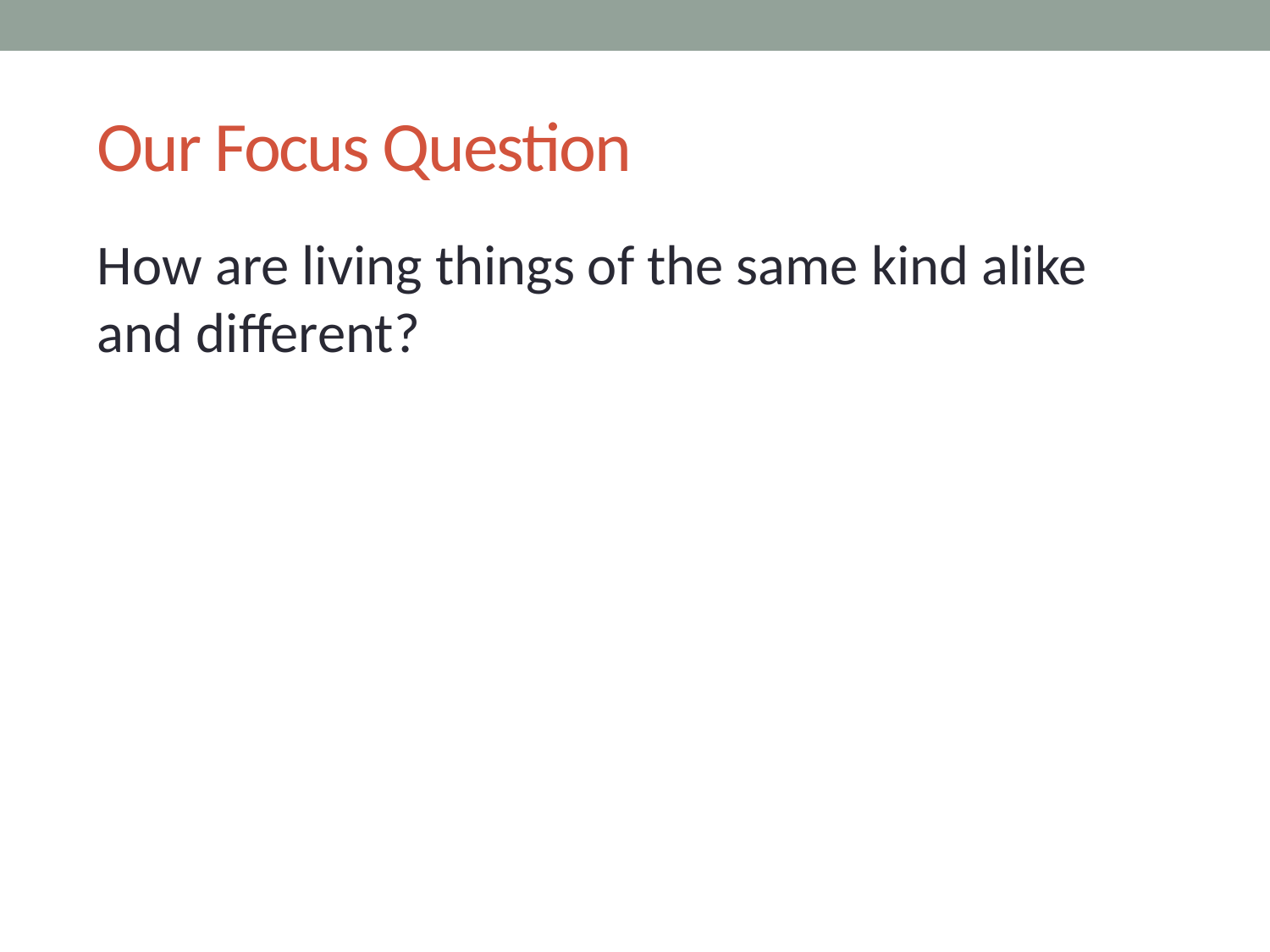

# Our Focus Question
How are living things of the same kind alike
and different?